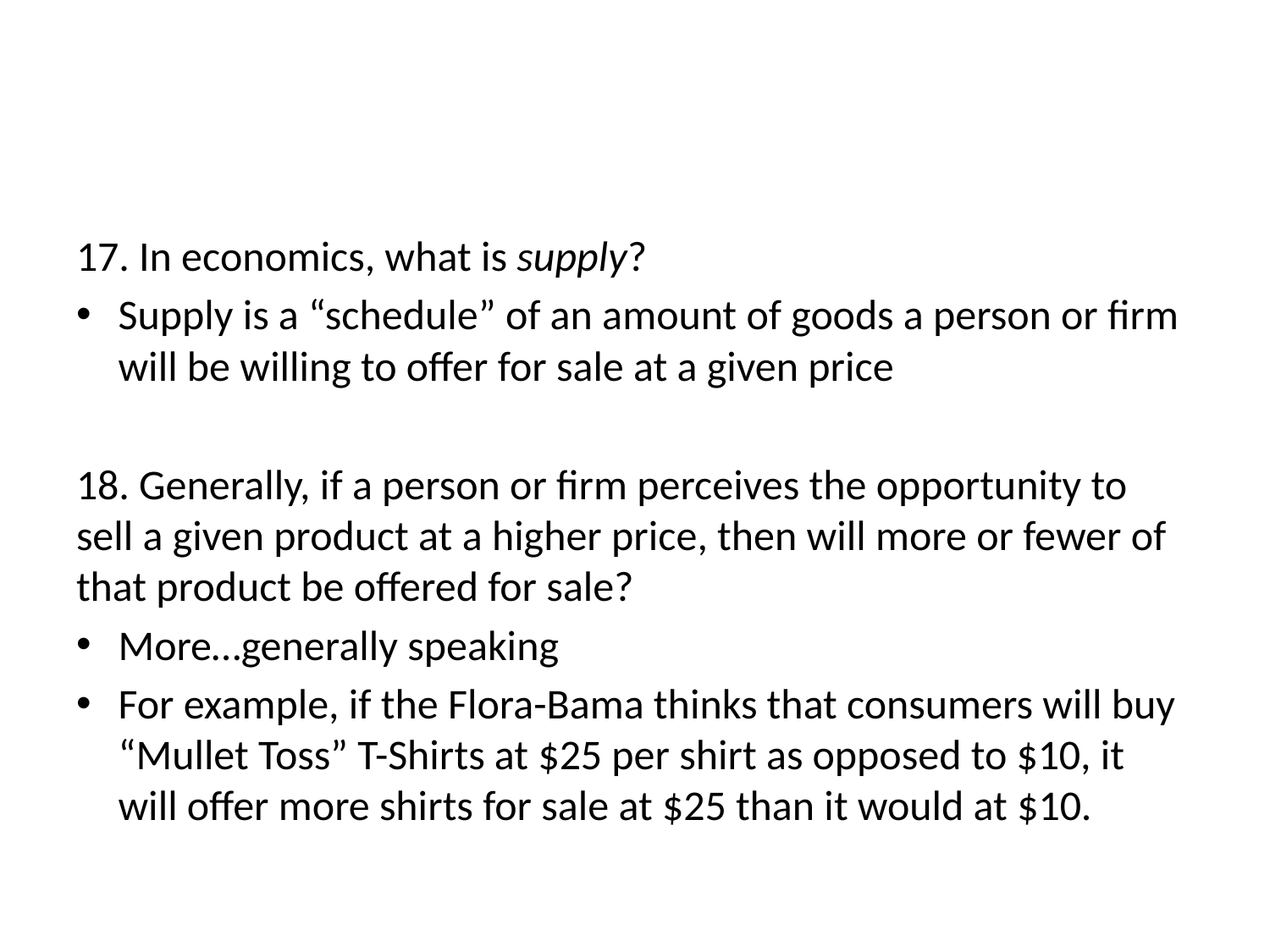

#
17. In economics, what is supply?
Supply is a “schedule” of an amount of goods a person or firm will be willing to offer for sale at a given price

18. Generally, if a person or firm perceives the opportunity to sell a given product at a higher price, then will more or fewer of that product be offered for sale?
More…generally speaking
For example, if the Flora-Bama thinks that consumers will buy “Mullet Toss” T-Shirts at $25 per shirt as opposed to $10, it will offer more shirts for sale at $25 than it would at $10.